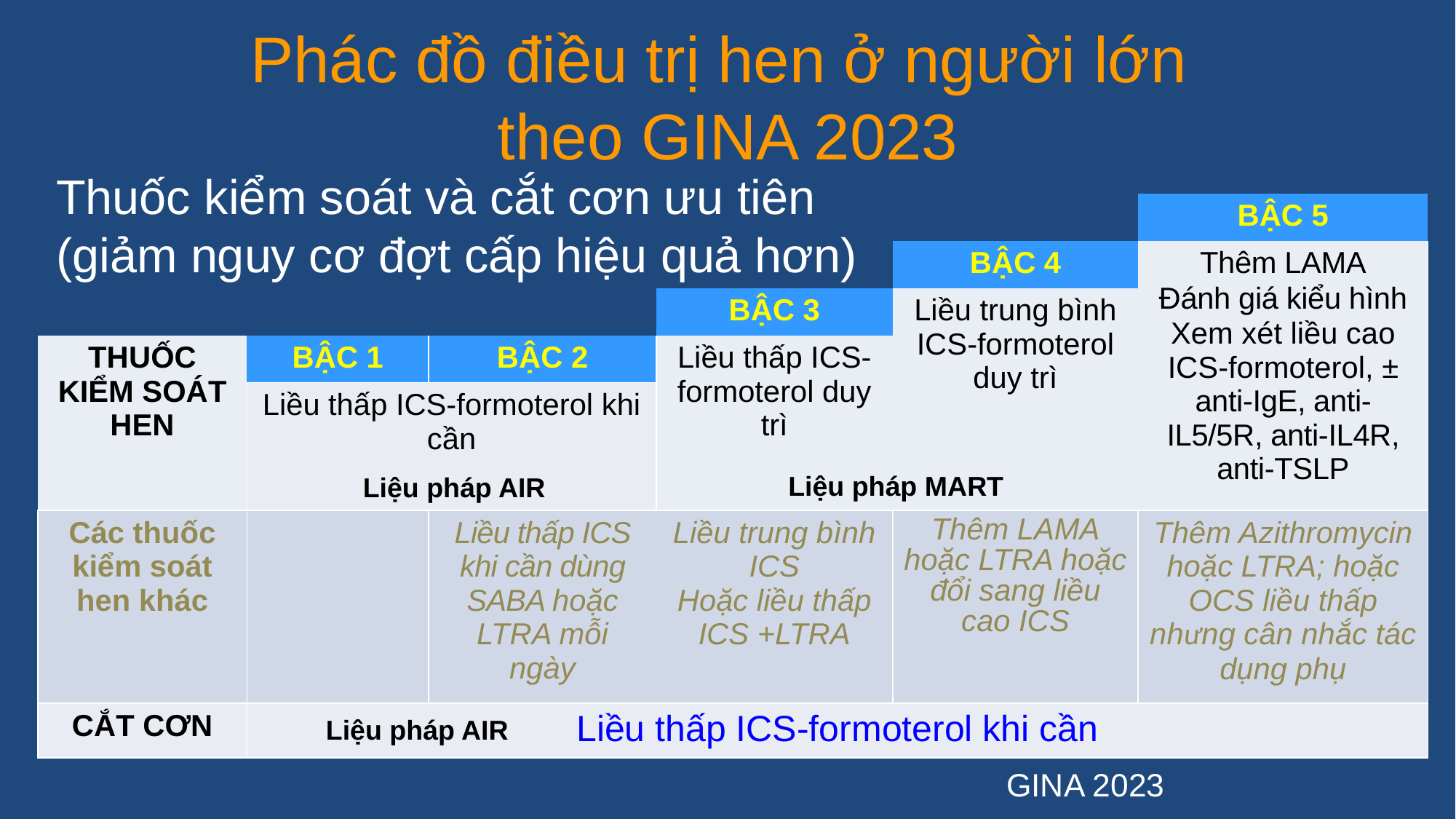

# Phác đồ điều trị hen ở người lớn theo GINA 2023
Thuốc kiểm soát và cắt cơn ưu tiên
(giảm nguy cơ đợt cấp hiệu quả hơn)
|  |  |  |  |  | BẬC 5 |
| --- | --- | --- | --- | --- | --- |
|  |  |  |  | BẬC 4 | Thêm LAMA Đánh giá kiểu hình Xem xét liều cao ICS-formoterol, ± anti-IgE, anti-IL5/5R, anti-IL4R, anti-TSLP |
|  |  |  | BẬC 3 | Liều trung bình ICS-formoterol duy trì | Thêm LAMA Đánh giá kiểu hình ± anti-IgE, anti-IL5/5R, anti-IL4R Xem xét liều cao ICS-formoterol |
| THUỐC KIỂM SOÁT HEN | BẬC 1 | BẬC 2 | Liều thấp ICS-formoterol duy trì | Liều trung bình ICS-formoterol duy trì |  |
| THUỐC KIỂM SOÁT HEN | Liều thấp ICS-formoterol khi cần |  | Liều thấp ICS-formoterol duy trì |  |  |
| Các thuốc kiểm soát hen khác |  | Liều thấp ICS khi cần dùng SABA hoặc LTRA mỗi ngày | Liều trung bình ICS Hoặc liều thấp ICS +LTRA | Thêm LAMA hoặc LTRA hoặc đổi sang liều cao ICS | Thêm Azithromycin hoặc LTRA; hoặc OCS liều thấp nhưng cân nhắc tác dụng phụ |
| CẮT CƠN | Liều thấp ICS-formoterol khi cần |  |  |  |  |
Liệu pháp MART
Liệu pháp AIR
Liệu pháp AIR
GINA 2023